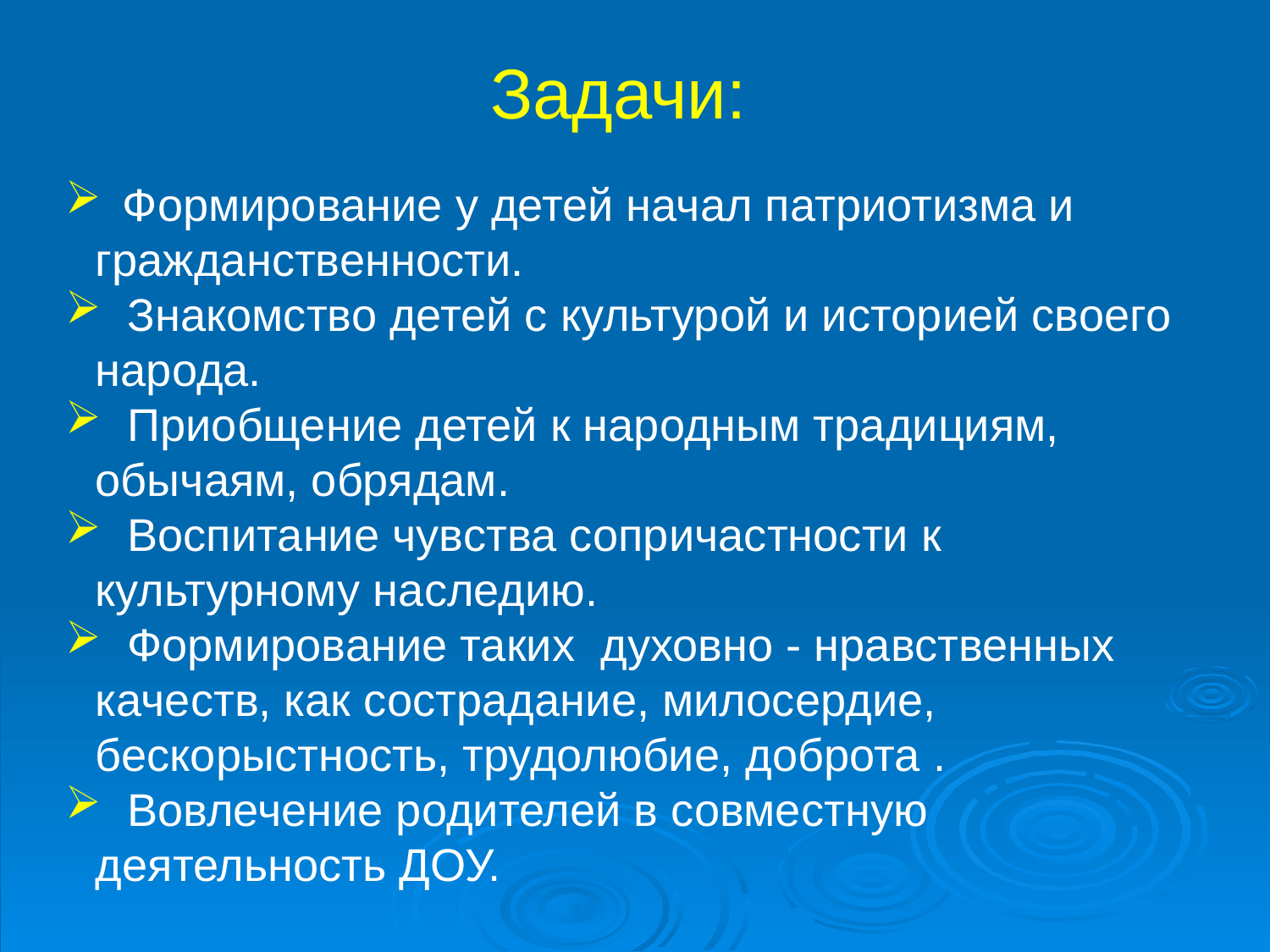

Задачи:
  Формирование у детей начал патриотизма и гражданственности.
  Знакомство детей с культурой и историей своего народа.
  Приобщение детей к народным традициям, обычаям, обрядам.
  Воспитание чувства сопричастности к культурному наследию.
  Формирование таких  духовно - нравственных качеств, как сострадание, милосердие,  бескорыстность, трудолюбие, доброта .
  Вовлечение родителей в совместную деятельность ДОУ.